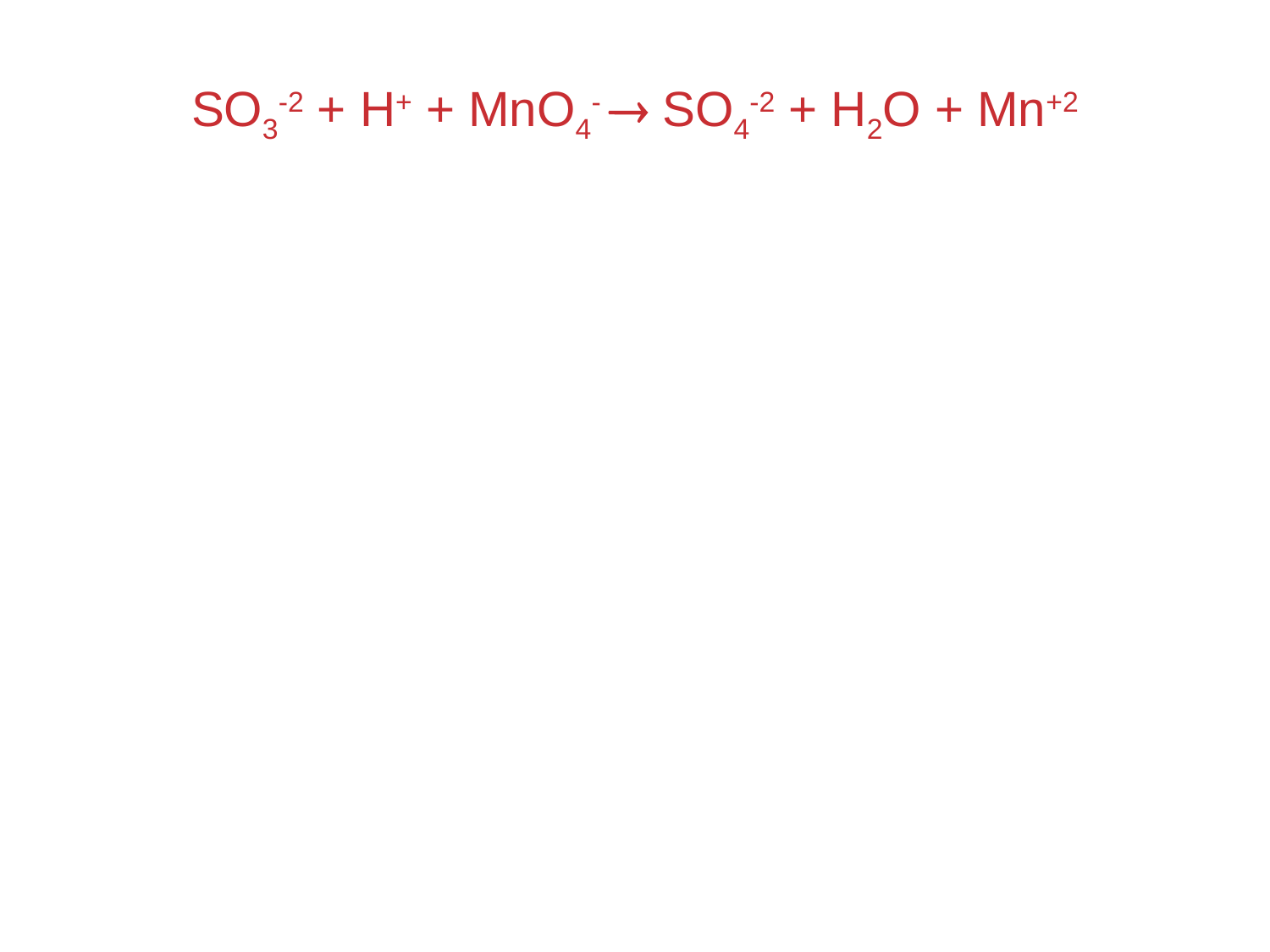

# SO3-2 + H+ + MnO4- → SO4-2 + H2O + Mn+2